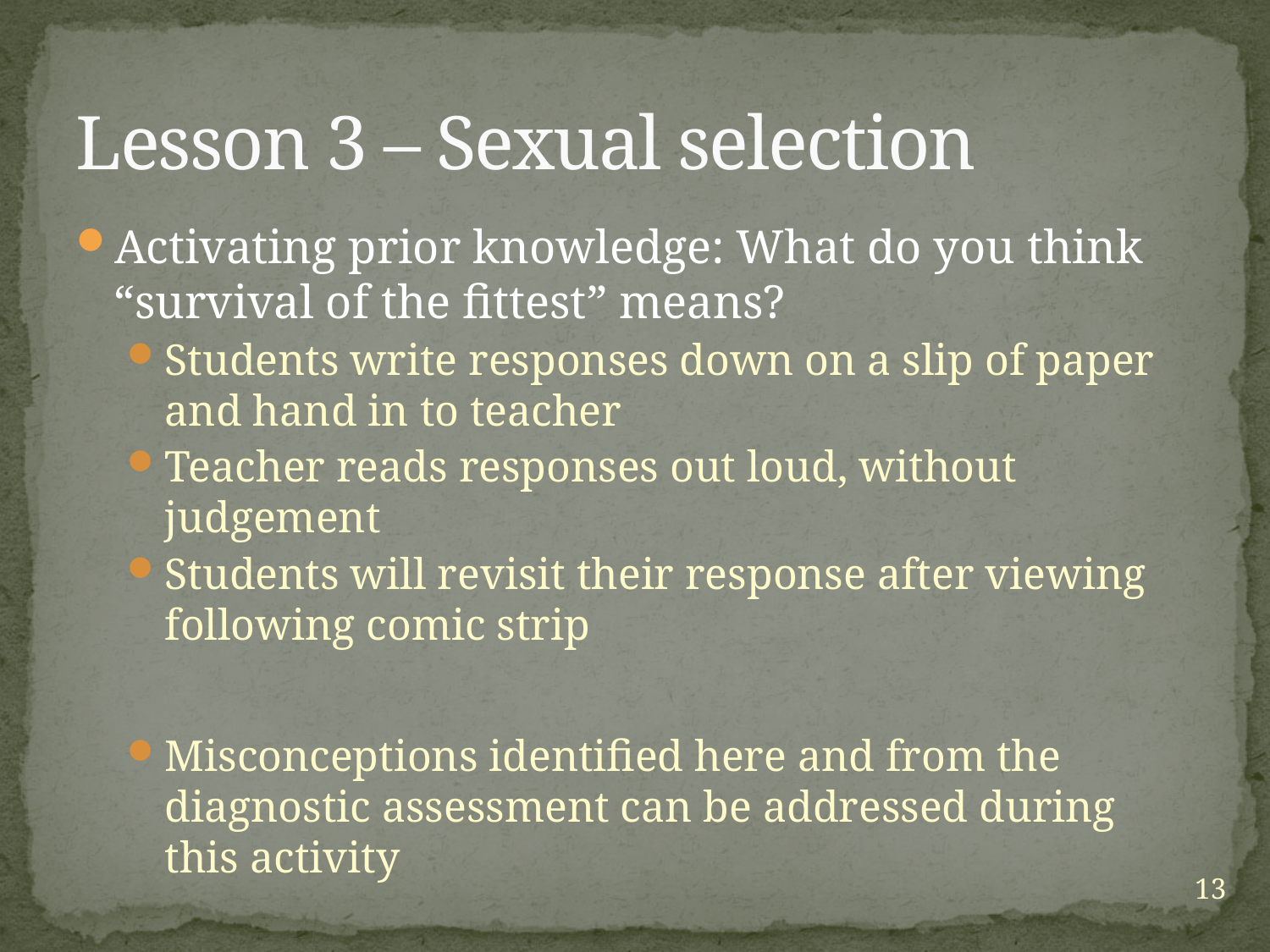

# Lesson 3 – Sexual selection
Activating prior knowledge: What do you think “survival of the fittest” means?
Students write responses down on a slip of paper and hand in to teacher
Teacher reads responses out loud, without judgement
Students will revisit their response after viewing following comic strip

Misconceptions identified here and from the diagnostic assessment can be addressed during this activity

13